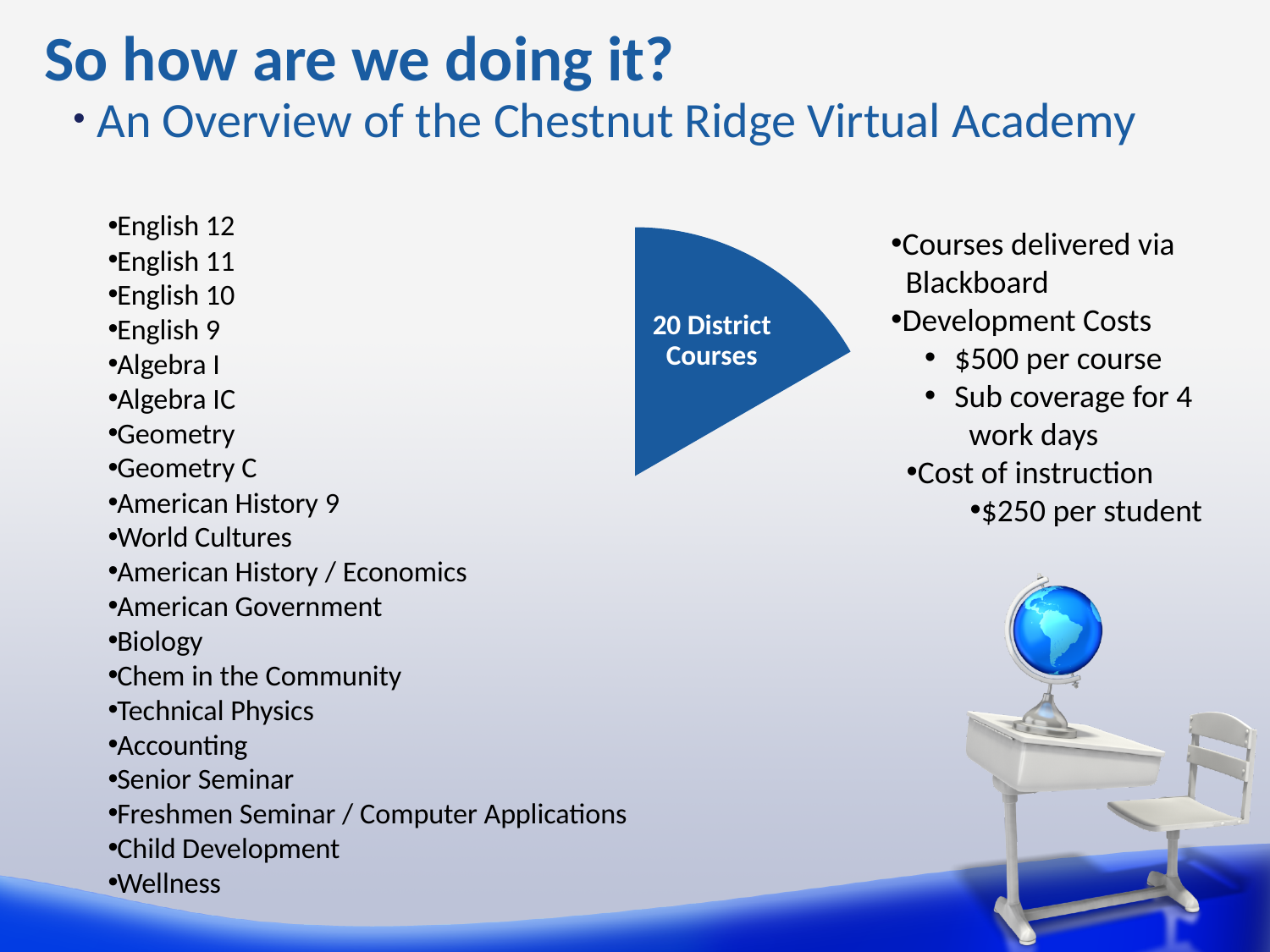

So how are we doing it?
An Overview of the Chestnut Ridge Virtual Academy
Courses delivered via
  Blackboard
Development Costs
$500 per course
Sub coverage for 4
  work days
Cost of instruction
$250 per student

English 12
English 11
English 10
English 9
Algebra I
Algebra IC
Geometry
Geometry C
American History 9
World Cultures
American History / Economics
American Government
Biology
Chem in the Community
Technical Physics
Accounting
Senior Seminar
Freshmen Seminar / Computer Applications
Child Development
Wellness

20 District Courses